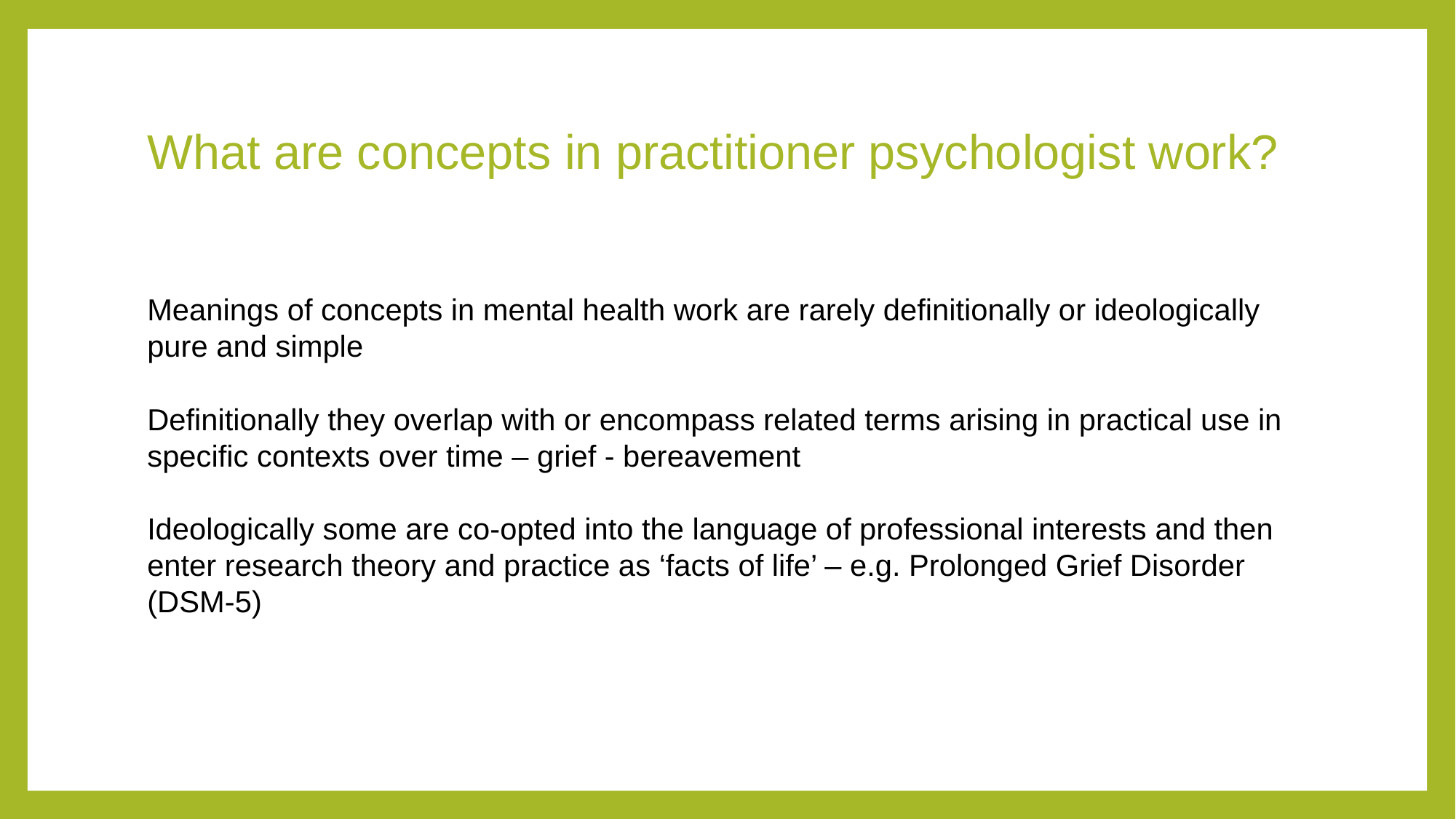

# What are concepts in practitioner psychologist work?

Meanings of concepts in mental health work are rarely definitionally or ideologically pure and simple

Definitionally they overlap with or encompass related terms arising in practical use in specific contexts over time – grief - bereavement

Ideologically some are co-opted into the language of professional interests and then enter research theory and practice as ‘facts of life’ – e.g. Prolonged Grief Disorder (DSM-5)